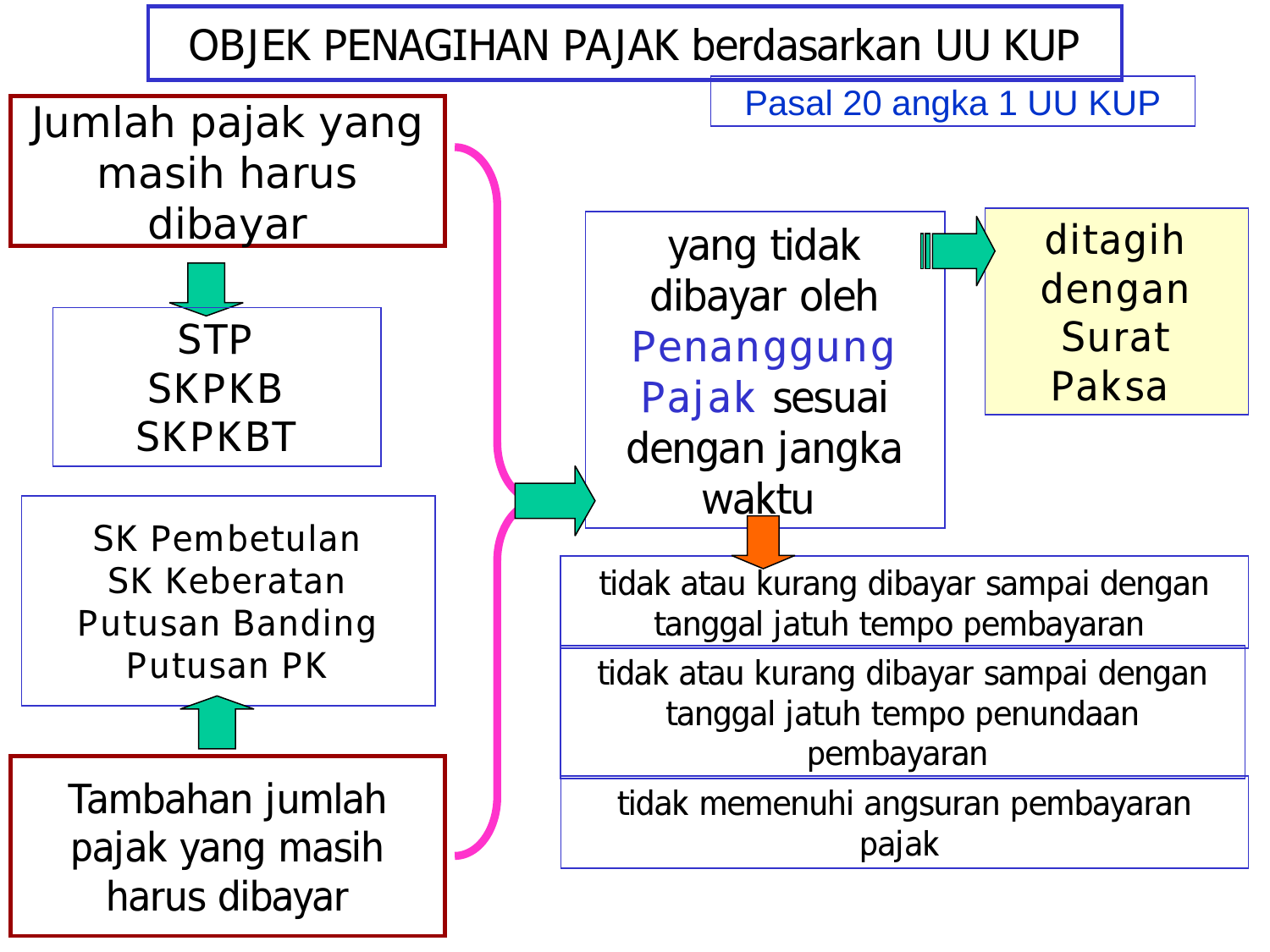

# OBJEK PENAGIHAN PAJAK berdasarkan UU KUP
Pasal 20 angka 1 UU KUP
Jumlah pajak yang masih harus dibayar

ditagih dengan Surat Paksa
yang tidak dibayar oleh Penanggung Pajak sesuai dengan jangka waktu

STP
SKPKB
SKPKBT

SK Pembetulan
SK Keberatan
Putusan Banding
Putusan PK

tidak atau kurang dibayar sampai dengan tanggal jatuh tempo pembayaran
tidak atau kurang dibayar sampai dengan tanggal jatuh tempo penundaan pembayaran

Tambahan jumlah pajak yang masih harus dibayar
tidak memenuhi angsuran pembayaran pajak